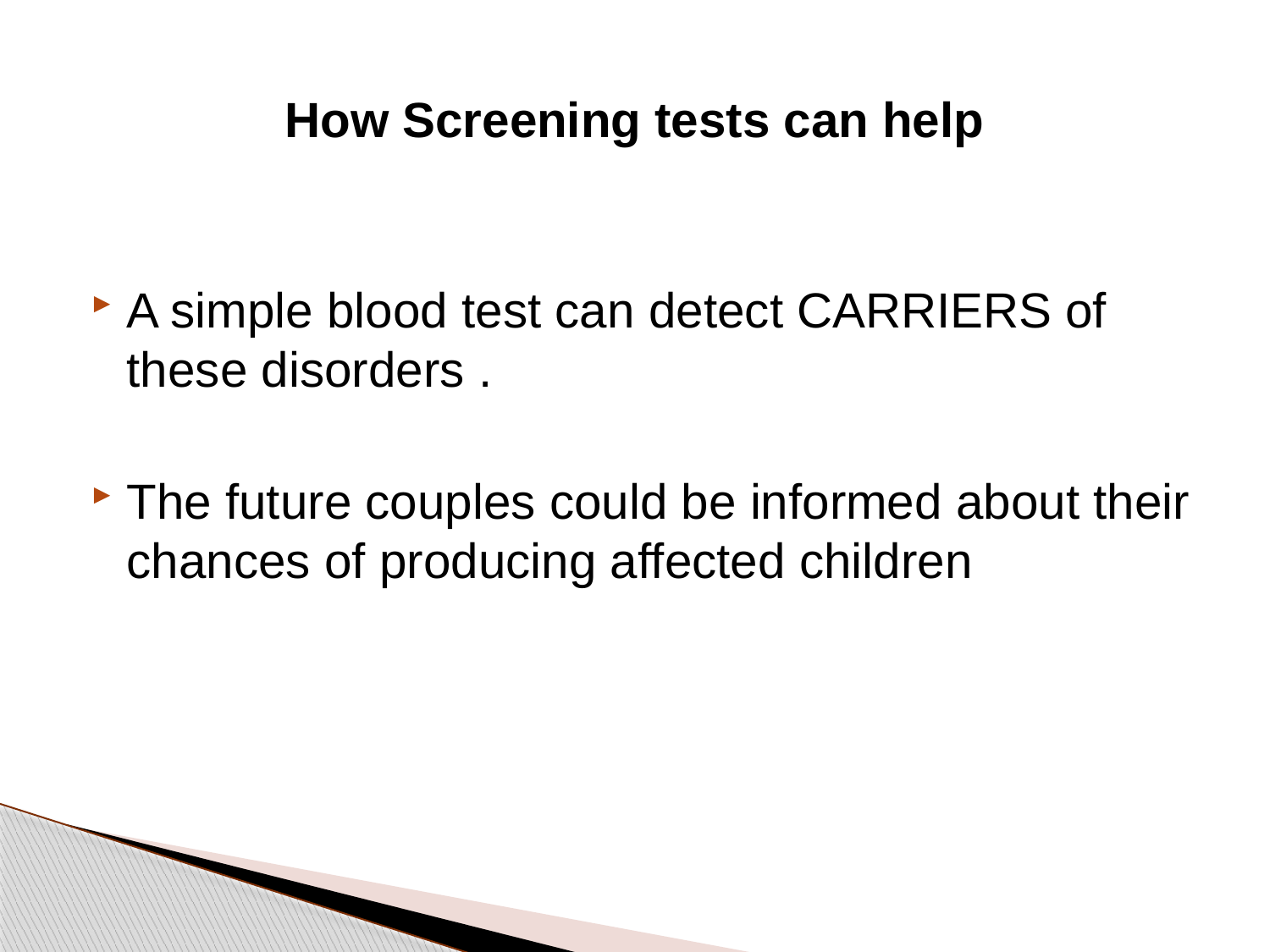

# How Screening tests can help

A simple blood test can detect CARRIERS of these disorders .

The future couples could be informed about their chances of producing affected children